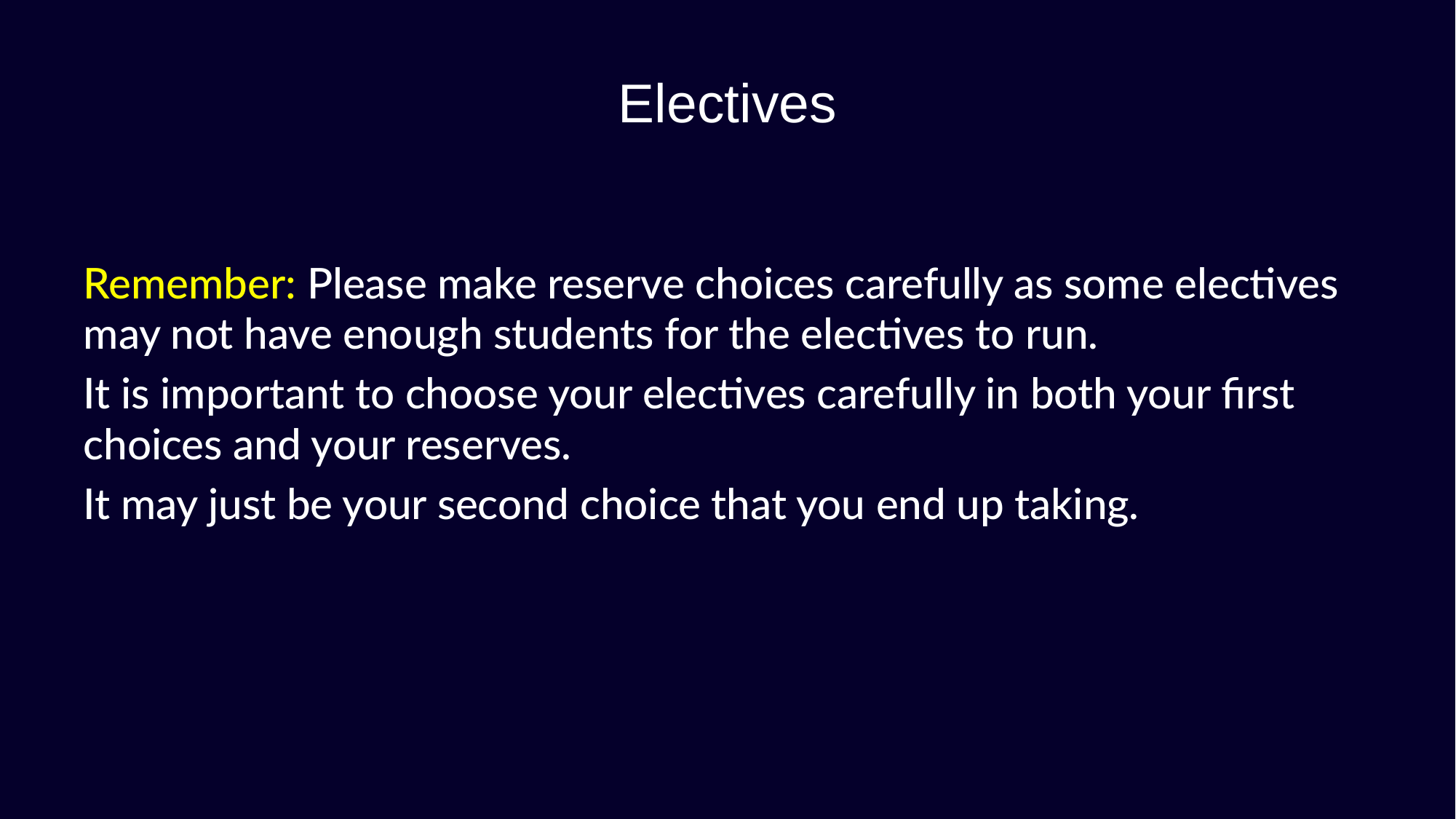

# Electives

Remember: Please make reserve choices carefully as some electives may not have enough students for the electives to run.
It is important to choose your electives carefully in both your first choices and your reserves.
It may just be your second choice that you end up taking.